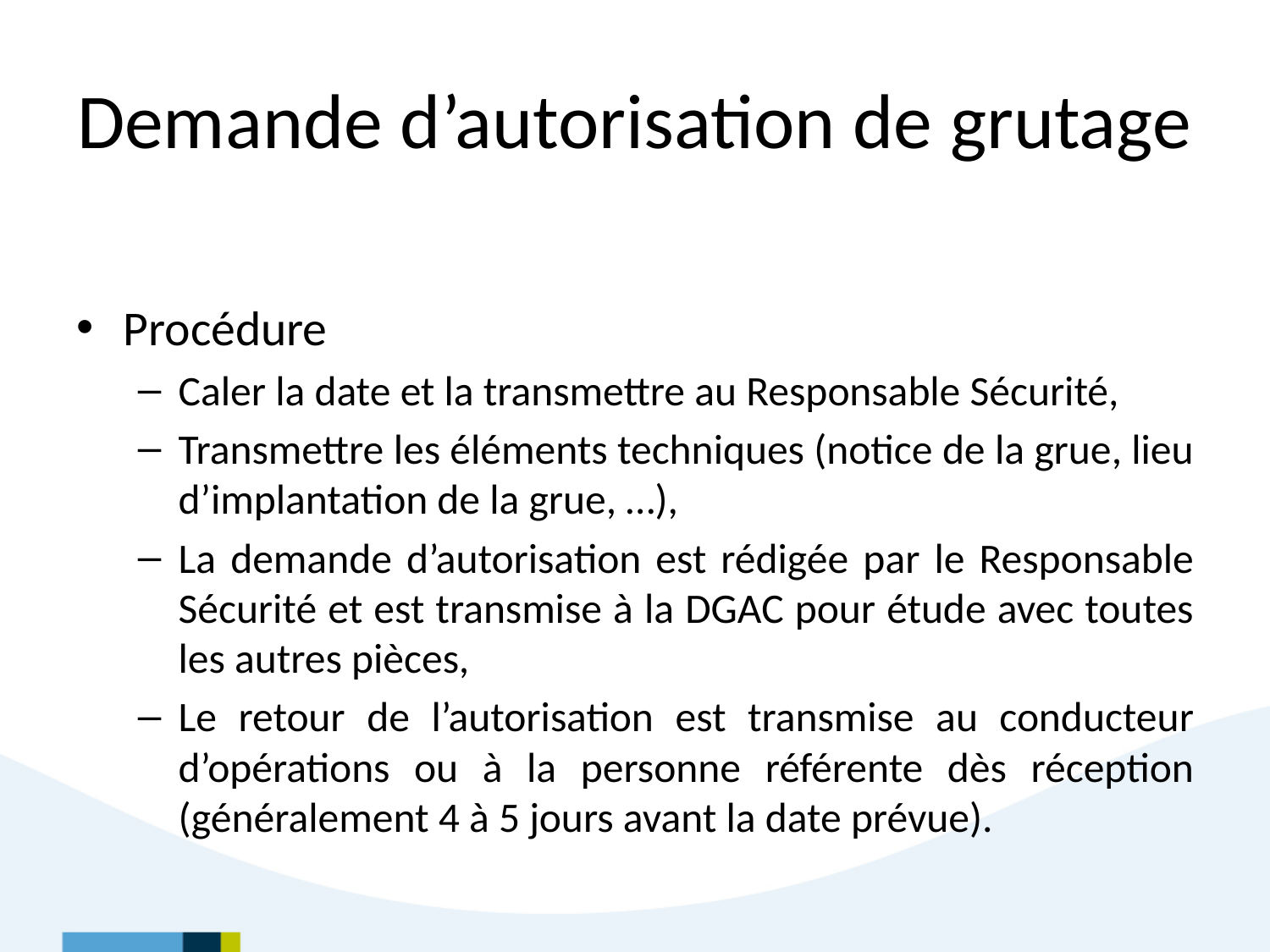

# Demande d’autorisation de grutage

Procédure
Caler la date et la transmettre au Responsable Sécurité,
Transmettre les éléments techniques (notice de la grue, lieu d’implantation de la grue, …),
La demande d’autorisation est rédigée par le Responsable Sécurité et est transmise à la DGAC pour étude avec toutes les autres pièces,
Le retour de l’autorisation est transmise au conducteur d’opérations ou à la personne référente dès réception (généralement 4 à 5 jours avant la date prévue).